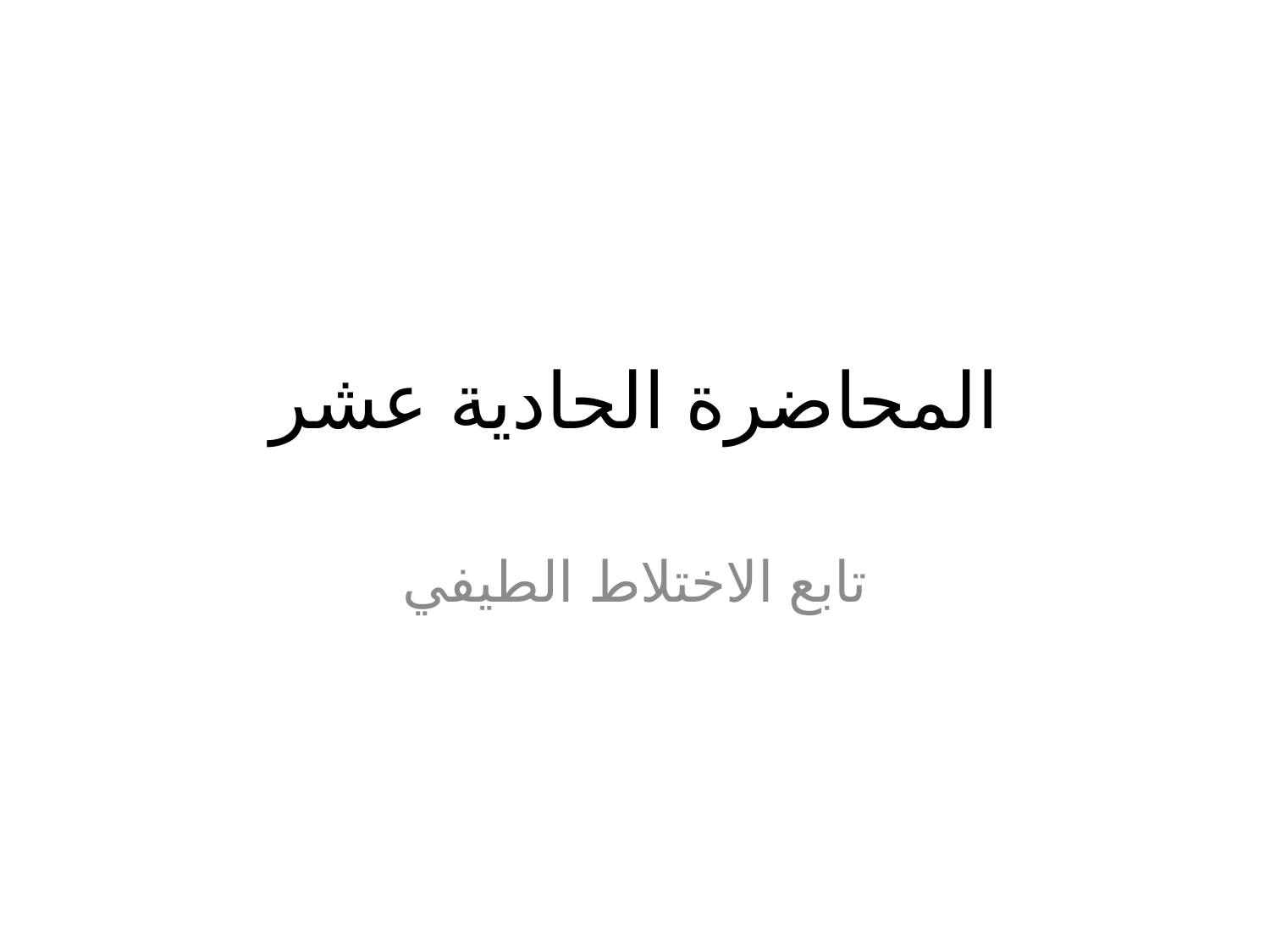

# المحاضرة الحادية عشر
تابع الاختلاط الطيفي